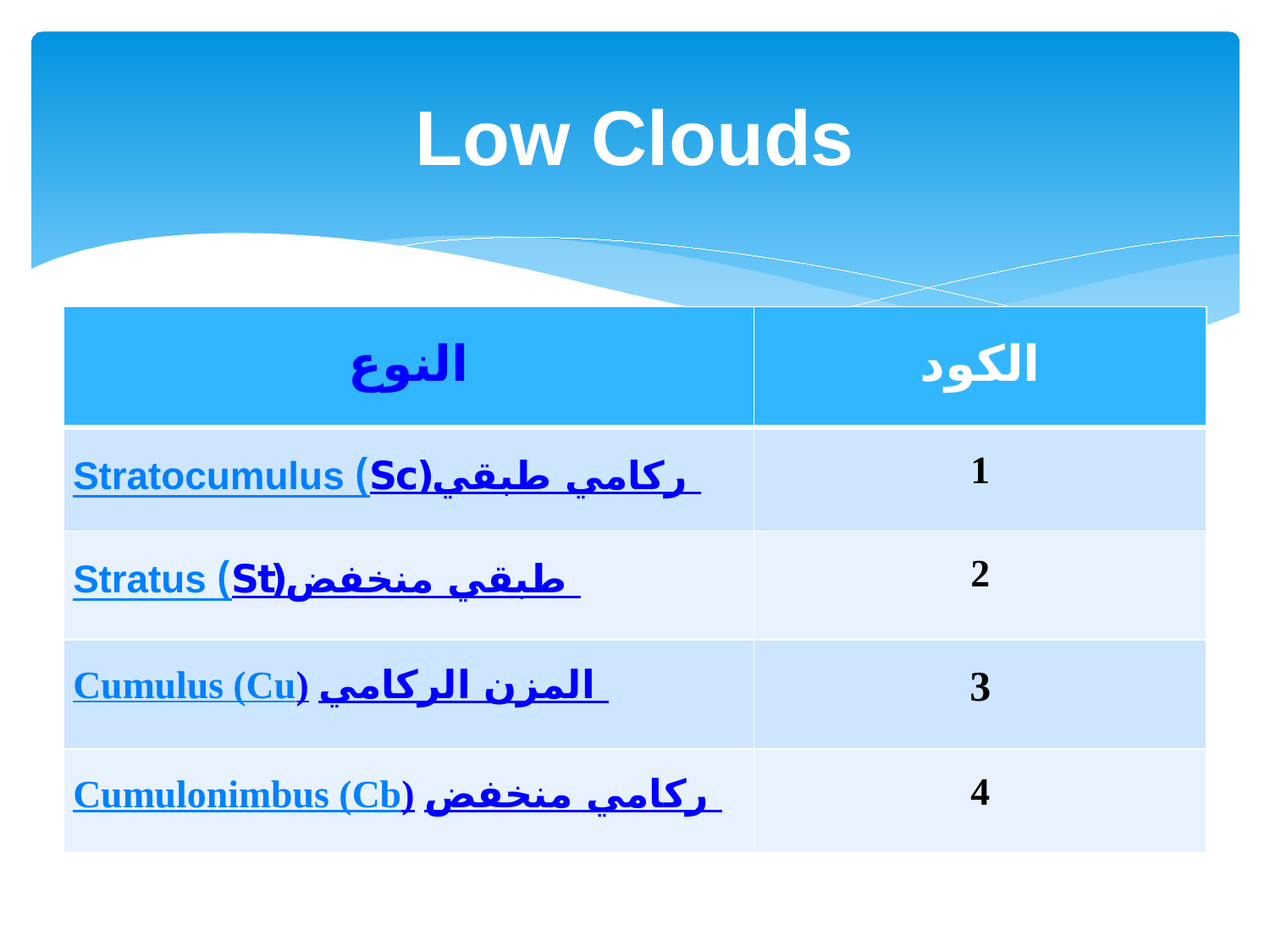

# Low Clouds
| النوع | الكود |
| --- | --- |
| Stratocumulus (Sc)ركامي طبقي | 1 |
| Stratus (St)طبقي منخفض | 2 |
| Cumulus (Cu) المزن الركامي | 3 |
| Cumulonimbus (Cb) ركامي منخفض | 4 |